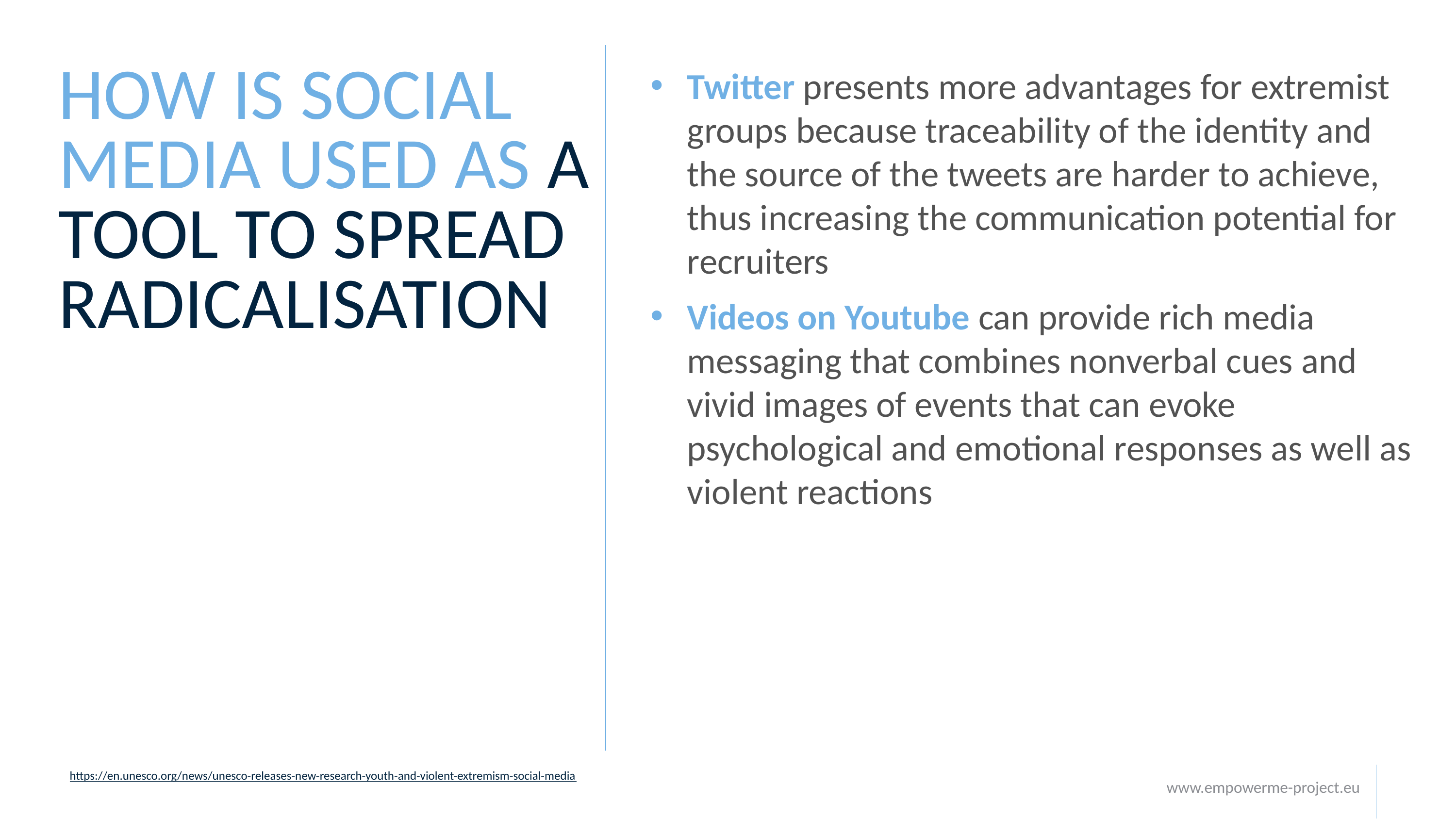

HOW IS SOCIAL MEDIA USED AS A TOOL TO SPREAD RADICALISATION
Twitter presents more advantages for extremist groups because traceability of the identity and the source of the tweets are harder to achieve, thus increasing the communication potential for recruiters
Videos on Youtube can provide rich media messaging that combines nonverbal cues and vivid images of events that can evoke psychological and emotional responses as well as violent reactions
https://en.unesco.org/news/unesco-releases-new-research-youth-and-violent-extremism-social-media
www.empowerme-project.eu